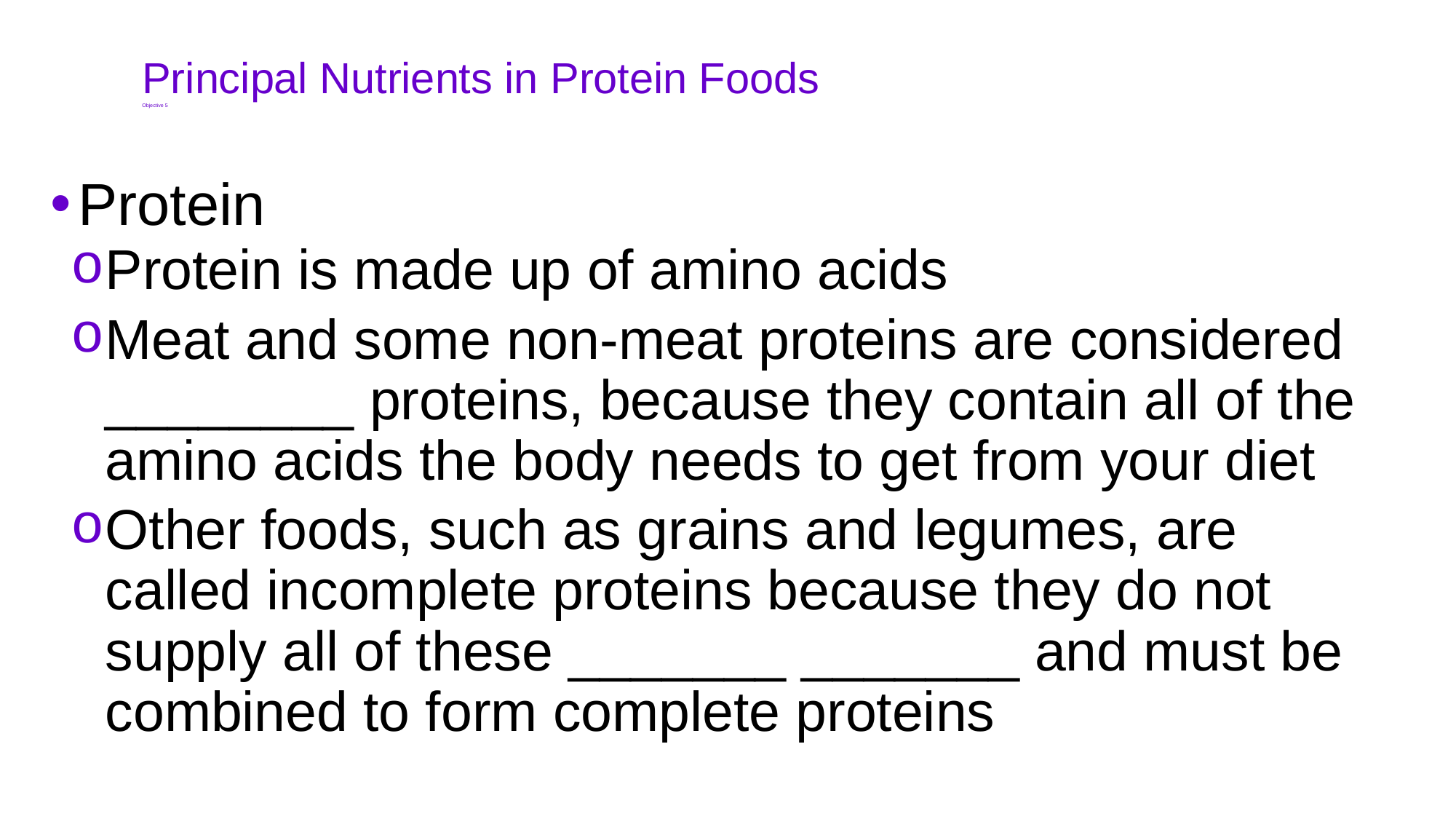

# Principal Nutrients in Protein Foods Objective 5
Protein
Protein is made up of amino acids
Meat and some non-meat proteins are considered ________ proteins, because they contain all of the amino acids the body needs to get from your diet
Other foods, such as grains and legumes, are called incomplete proteins because they do not supply all of these _______ _______ and must be combined to form complete proteins